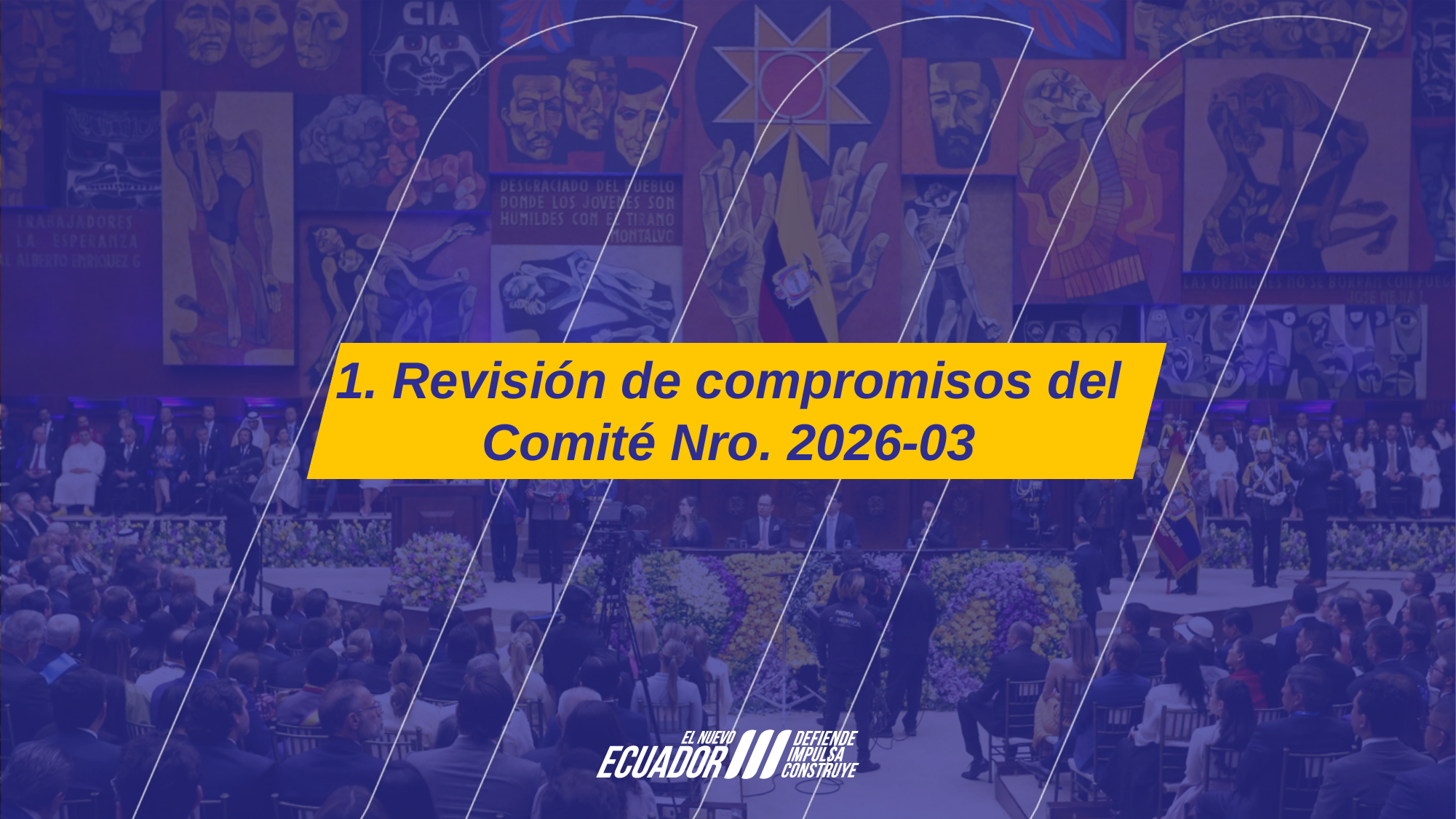

1. Revisión de compromisos del Comité Nro. 2026-03